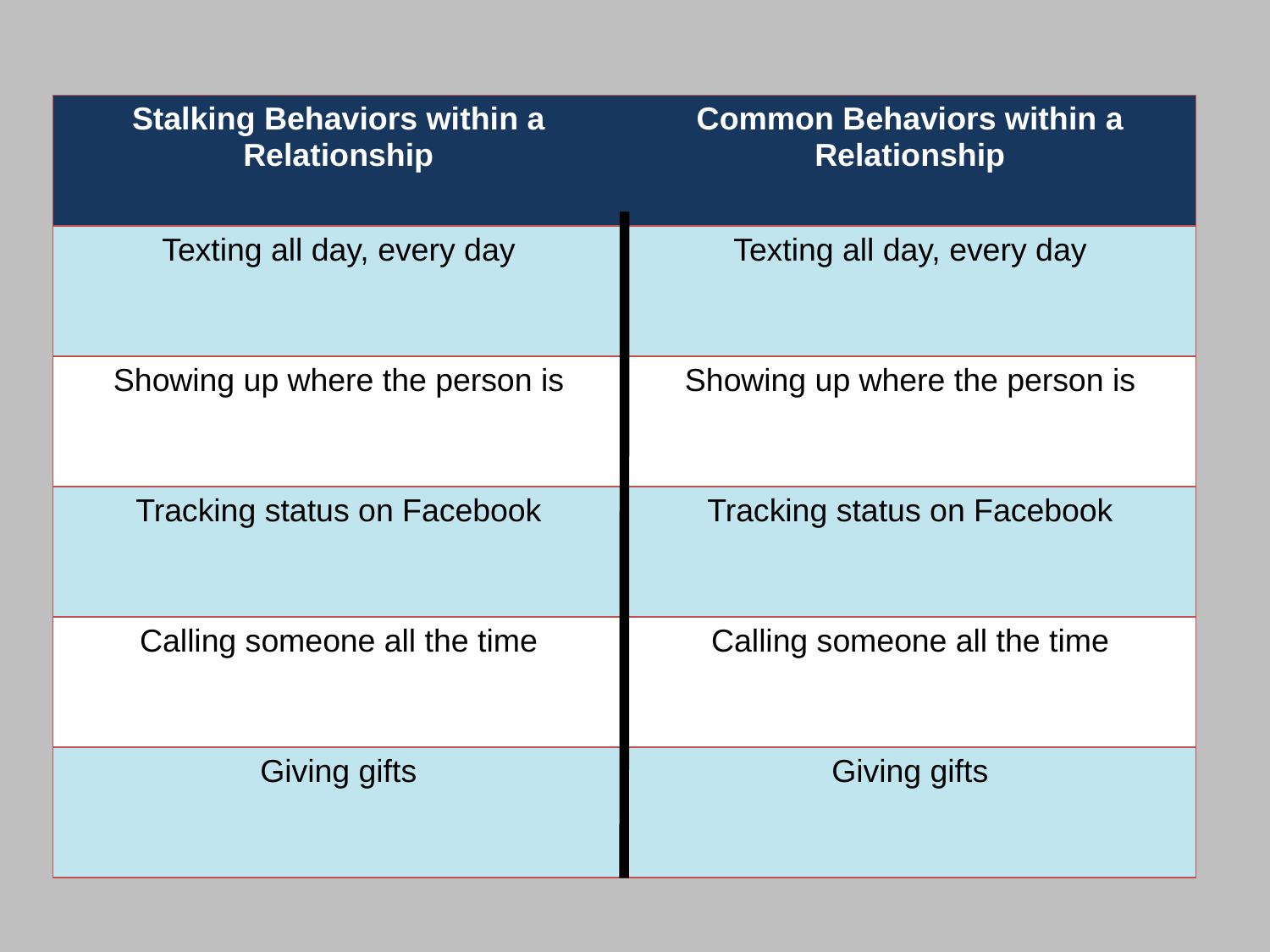

| Stalking Behaviors within a Relationship | Common Behaviors within a Relationship |
| --- | --- |
| Texting all day, every day | Texting all day, every day |
| Showing up where the person is | Showing up where the person is |
| Tracking status on Facebook | Tracking status on Facebook |
| Calling someone all the time | Calling someone all the time |
| Giving gifts | Giving gifts |